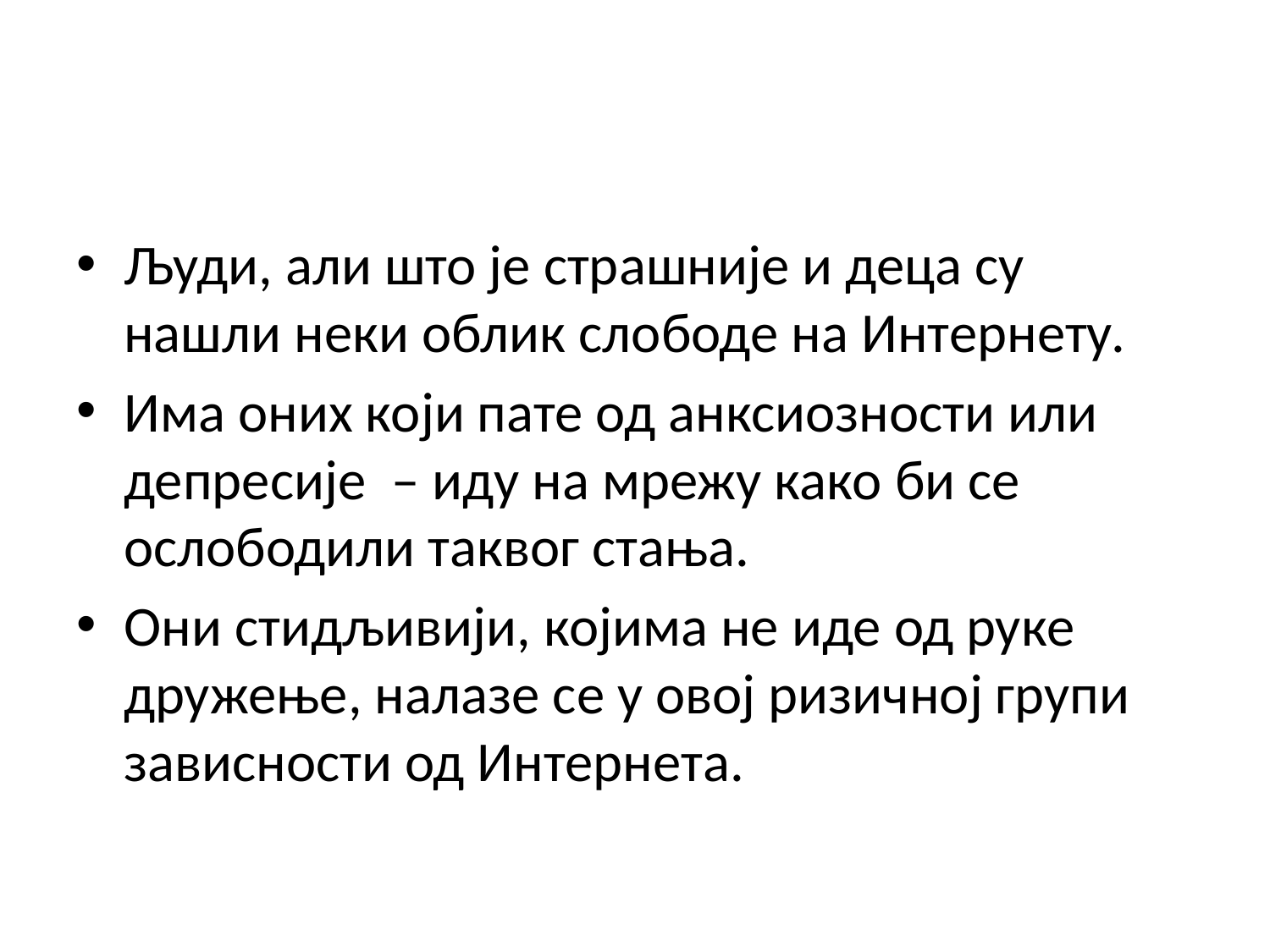

#
Људи, али што је страшније и деца су нашли неки облик слободе на Интернету.
Има оних који пате од анксиозности или депресије  – иду на мрежу како би се ослободили таквог стања.
Они стидљивији, којима не иде од руке дружење, налазе се у овој ризичној групи зависности од Интернета.